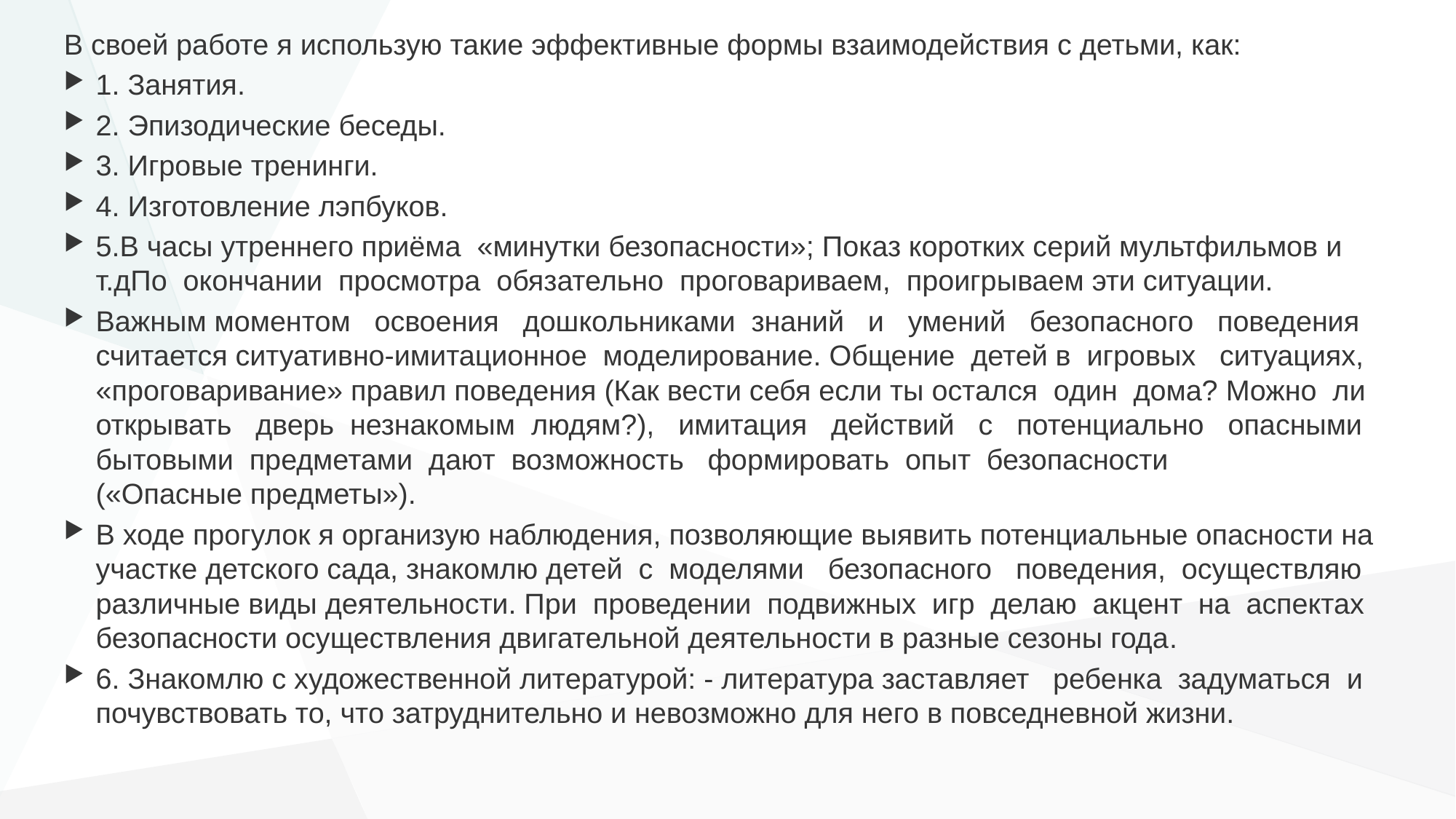

В своей работе я использую такие эффективные формы взаимодействия с детьми, как:
1. Занятия.
2. Эпизодические беседы.
3. Игровые тренинги.
4. Изготовление лэпбуков.
5.В часы утреннего приёма  «минутки безопасности»; Показ коротких серий мультфильмов и т.дПо  окончании  просмотра  обязательно  проговариваем,  проигрываем эти ситуации.
Важным моментом   освоения   дошкольниками  знаний   и   умений   безопасного   поведения   считается ситуативно-имитационное  моделирование. Общение  детей в  игровых   ситуациях,   «проговаривание» правил поведения (Как вести себя если ты остался  один  дома? Можно  ли открывать   дверь  незнакомым  людям?),   имитация   действий   с   потенциально   опасными   бытовыми  предметами  дают  возможность   формировать  опыт  безопасности                            («Опасные предметы»).
В ходе прогулок я организую наблюдения, позволяющие выявить потенциальные опасности на участке детского сада, знакомлю детей  с  моделями   безопасного   поведения,  осуществляю   различные виды деятельности. При  проведении  подвижных  игр  делаю  акцент  на  аспектах  безопасности осуществления двигательной деятельности в разные сезоны года.
6. Знакомлю с художественной литературой: - литература заставляет   ребенка  задуматься  и   почувствовать то, что затруднительно и невозможно для него в повседневной жизни.